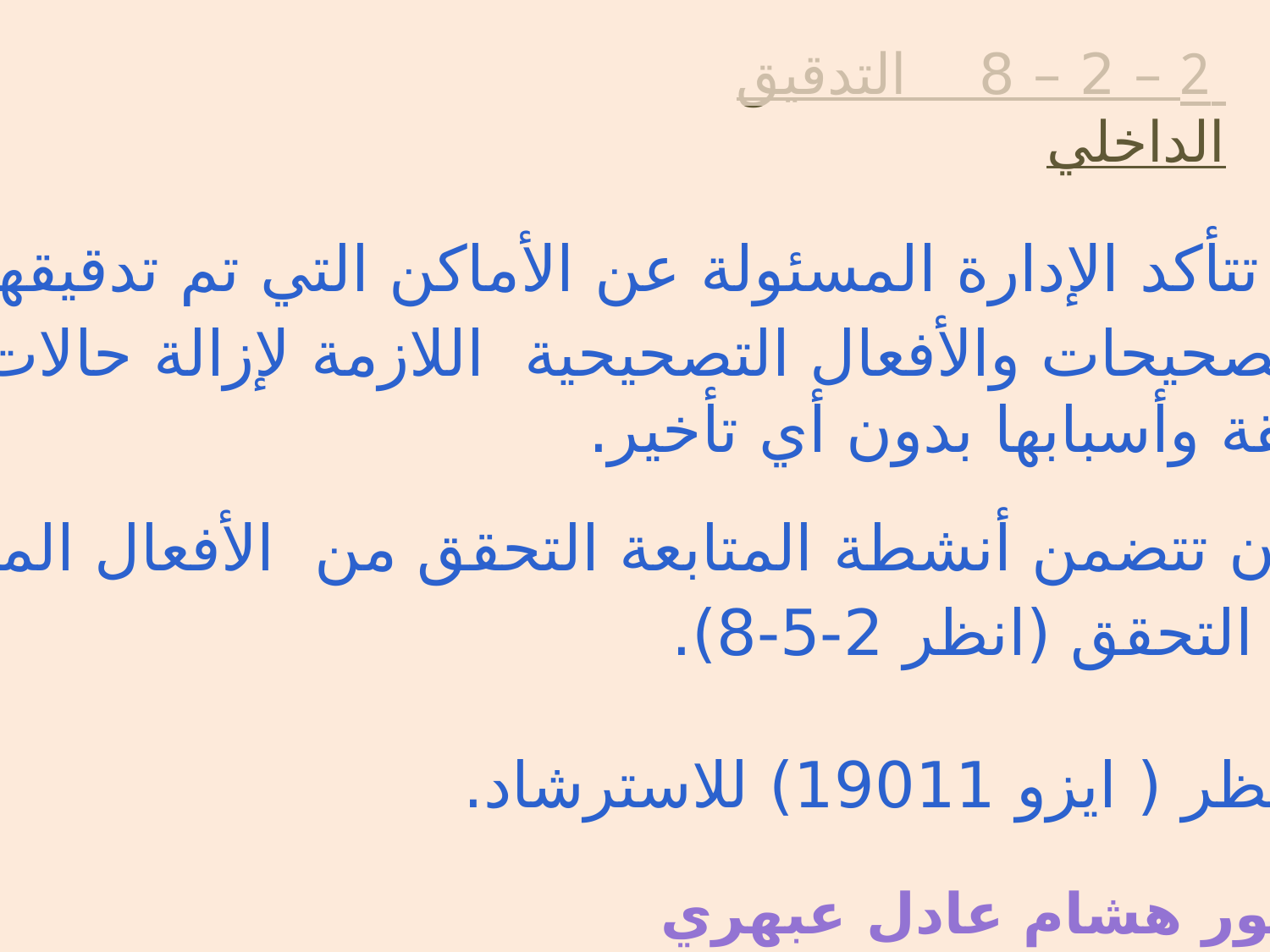

2 – 2 – 8    التدقيق الداخلي
يجب أن تتأكد الإدارة المسئولة عن الأماكن التي تم تدقيقها
من اتخاذ التصحيحات والأفعال التصحيحية  اللازمة لإزالة حالات
عدم المطابقة وأسبابها بدون أي تأخير.
ويجب أن تتضمن أنشطة المتابعة التحقق من  الأفعال المتخذة ورفع
تقارير بنتائج التحقق (انظر 2-5-8).
ملحوظة : أنظر ( ايزو 19011) للاسترشاد.
الدكتور هشام عادل عبهري